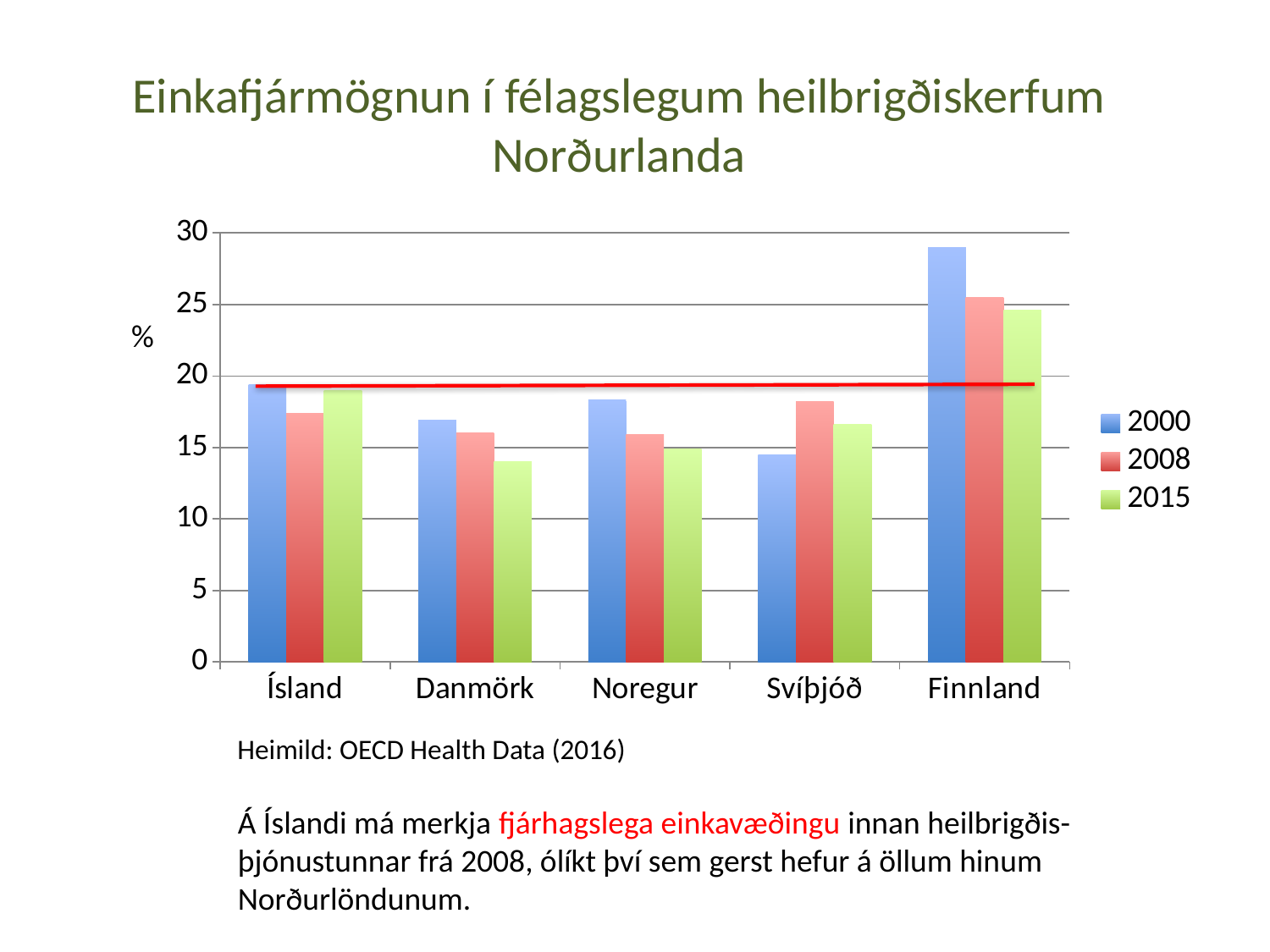

# Einkafjármögnun í félagslegum heilbrigðiskerfum Norðurlanda

### Chart

| Category | 2000 | 2008 | 2015 |
|---|---|---|---|
| Ísland | 19.4 | 17.4 | 19.0 |
| Danmörk | 16.9 | 16.0 | 14.0 |
| Noregur | 18.3 | 15.9 | 14.9 |
| Svíþjóð | 14.5 | 18.2 | 16.6 |
| Finnland | 29.0 | 25.5 | 24.6 |
%
Heimild: OECD Health Data (2016)
Á Íslandi má merkja fjárhagslega einkavæðingu innan heilbrigðis-
þjónustunnar frá 2008, ólíkt því sem gerst hefur á öllum hinum
Norðurlöndunum.